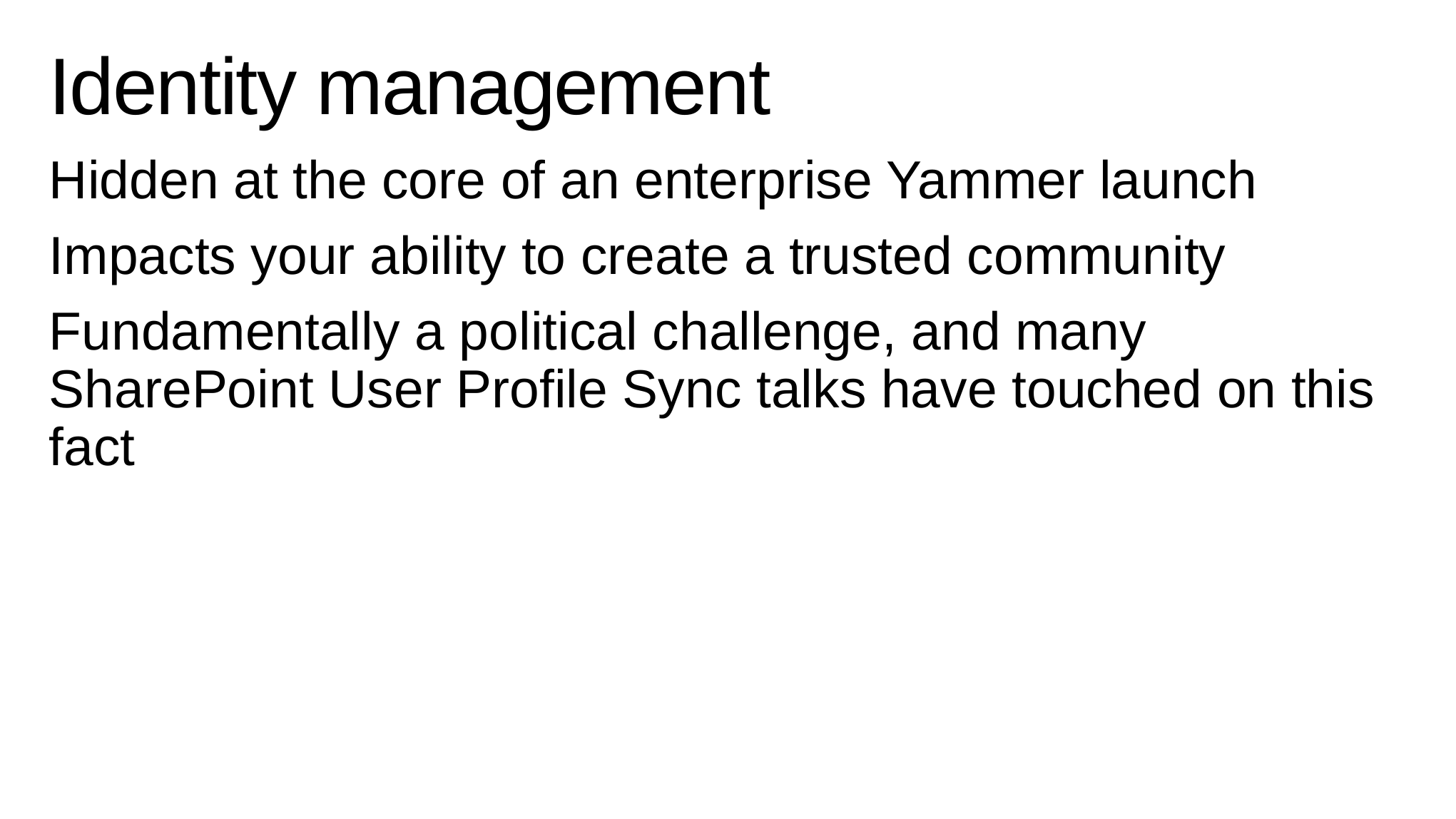

# Identity management
Hidden at the core of an enterprise Yammer launch
Impacts your ability to create a trusted community
Fundamentally a political challenge, and many SharePoint User Profile Sync talks have touched on this fact